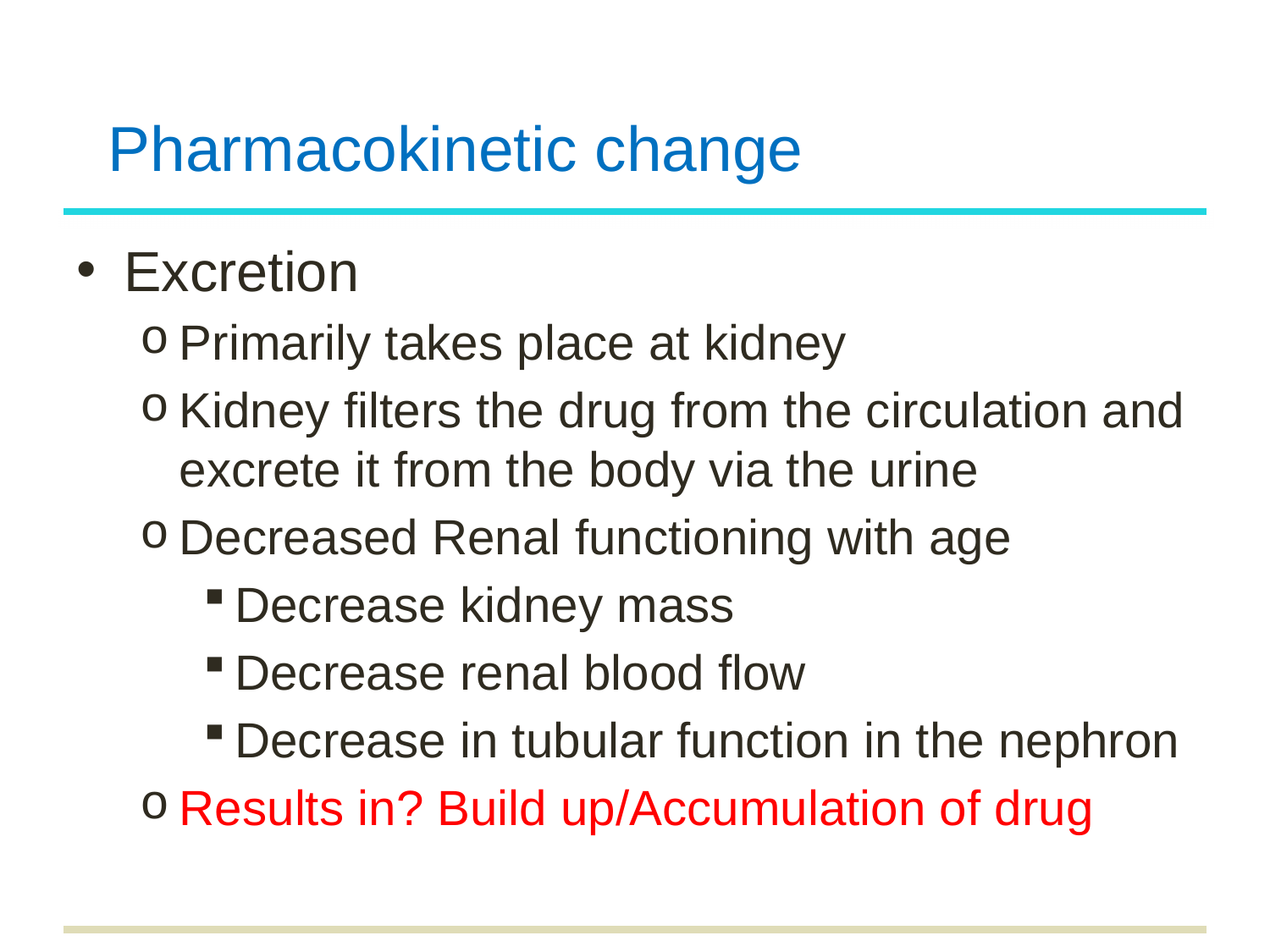

# Pharmacokinetic change
Excretion
Primarily takes place at kidney
Kidney filters the drug from the circulation and excrete it from the body via the urine
Decreased Renal functioning with age
Decrease kidney mass
Decrease renal blood flow
Decrease in tubular function in the nephron
Results in? Build up/Accumulation of drug

12